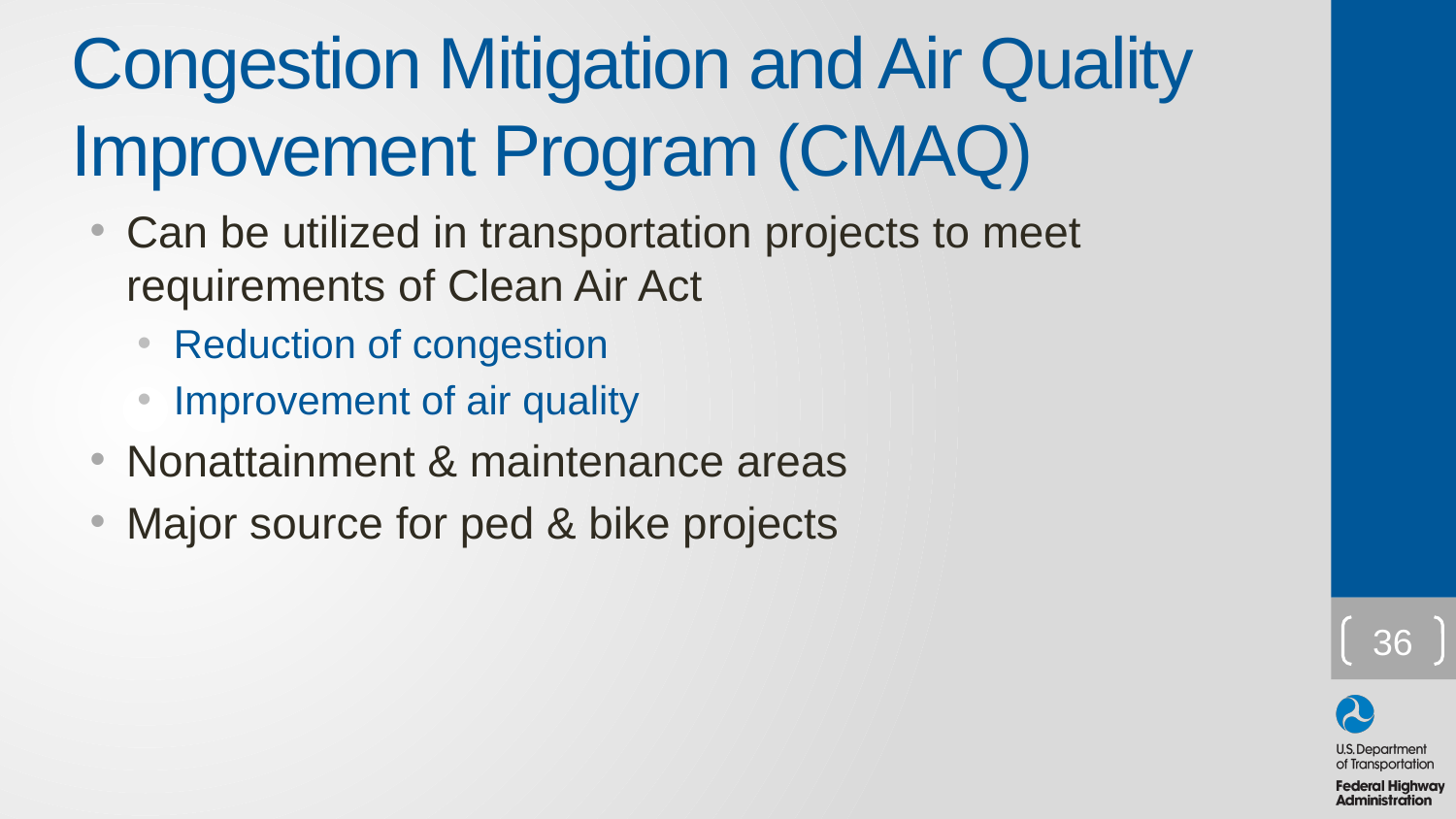

# Congestion Mitigation and Air Quality Improvement Program (CMAQ)
Can be utilized in transportation projects to meet requirements of Clean Air Act
Reduction of congestion
Improvement of air quality
Nonattainment & maintenance areas
Major source for ped & bike projects
36